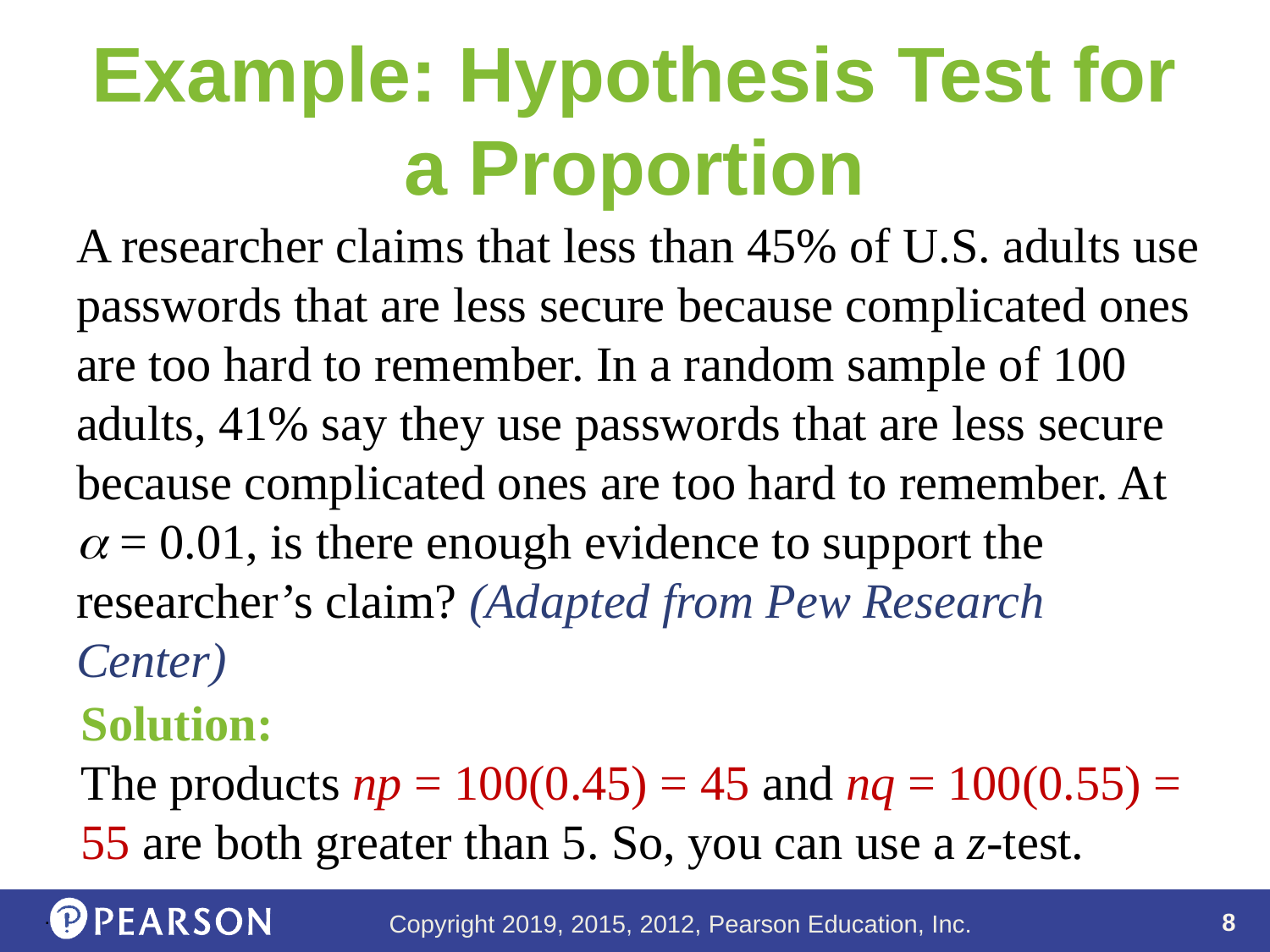

# Example: Hypothesis Test for a Proportion
A researcher claims that less than 45% of U.S. adults use passwords that are less secure because complicated ones are too hard to remember. In a random sample of 100 adults, 41% say they use passwords that are less secure because complicated ones are too hard to remember. At α = 0.01, is there enough evidence to support the researcher’s claim? (Adapted from Pew Research Center)
Solution:
The products np = 100(0.45) = 45 and nq = 100(0.55) = 55 are both greater than 5. So, you can use a z-test.
.